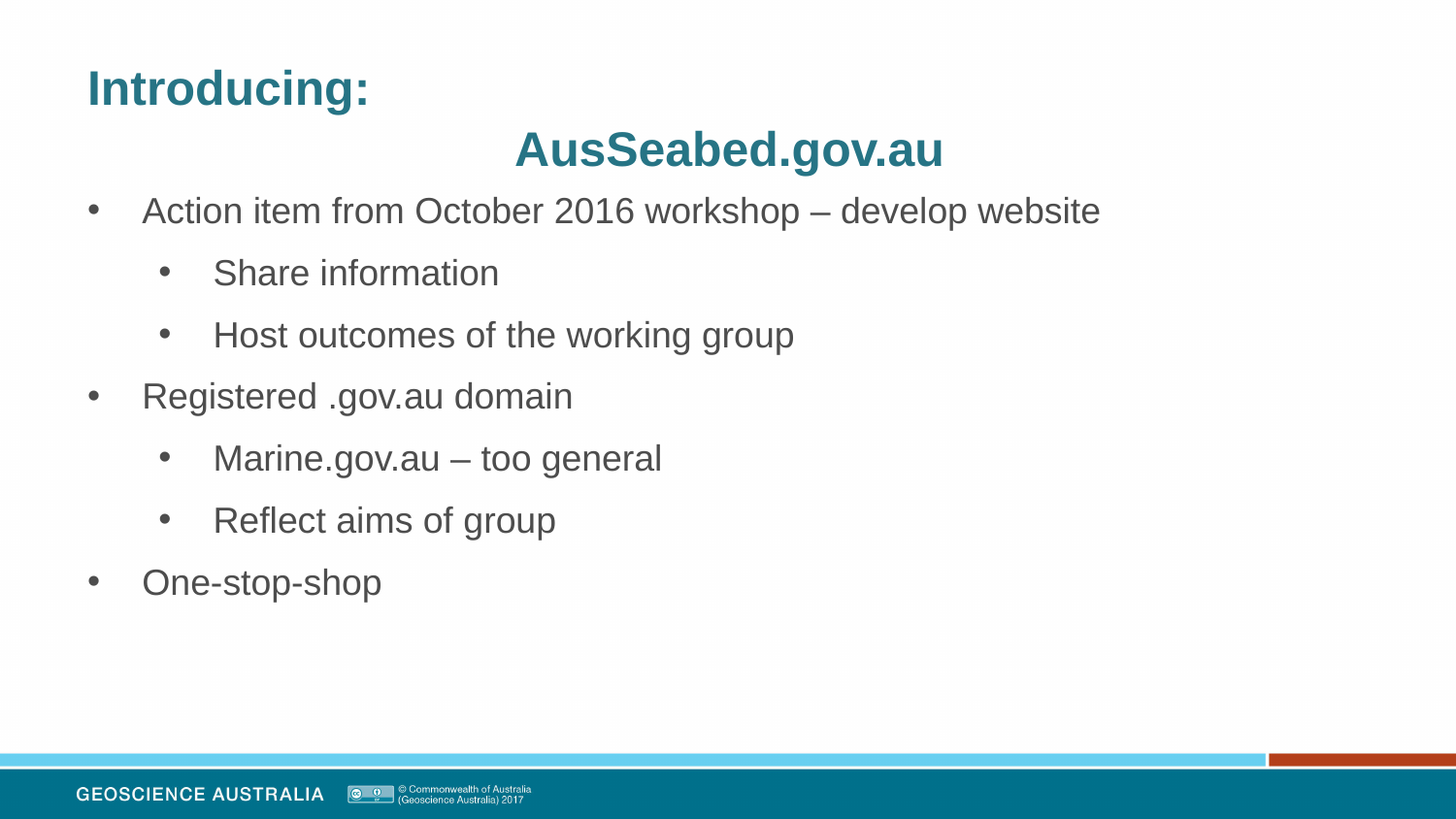

# Introducing:
AusSeabed.gov.au
Action item from October 2016 workshop – develop website
Share information
Host outcomes of the working group
Registered .gov.au domain
Marine.gov.au – too general
Reflect aims of group
One-stop-shop